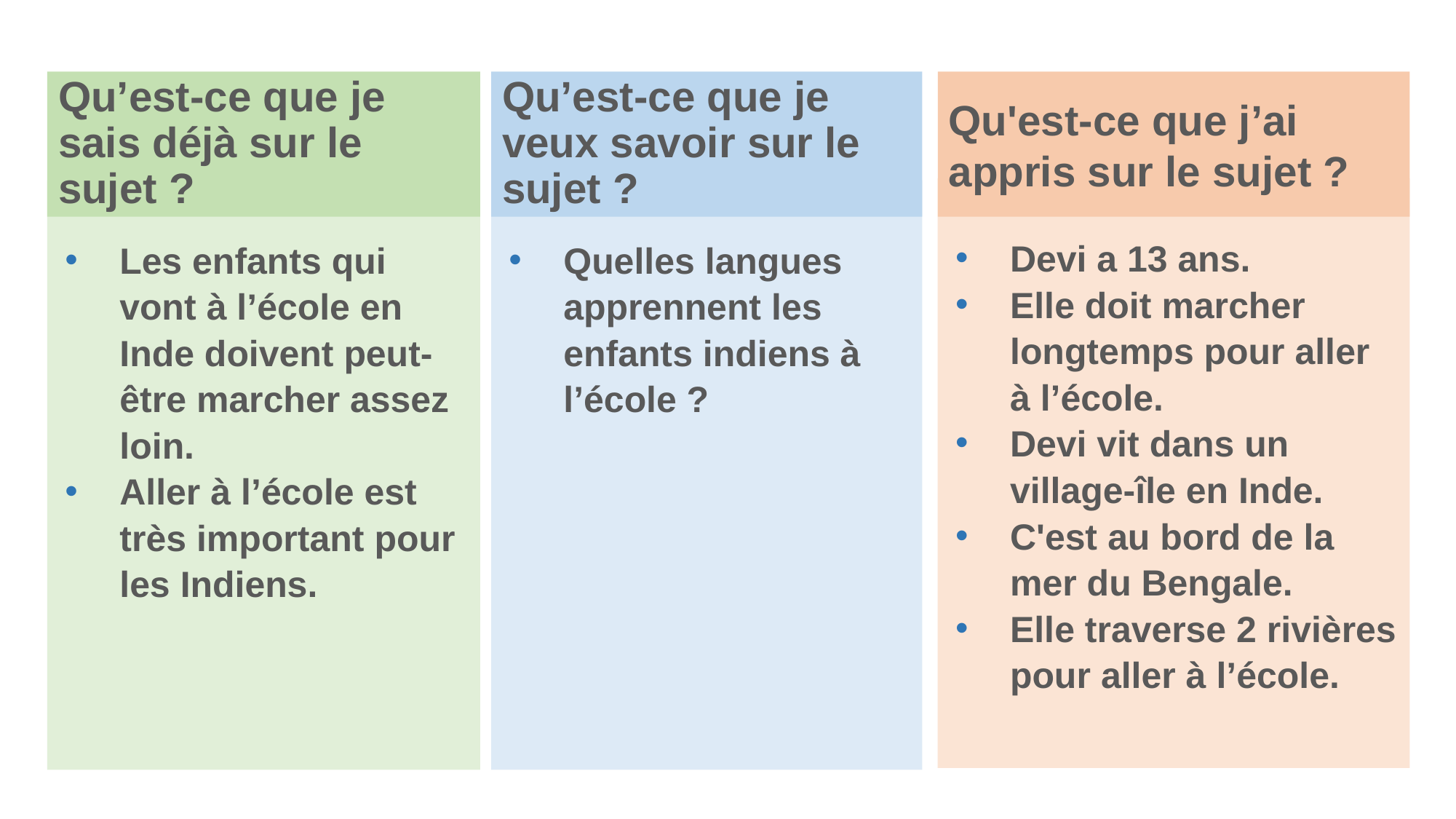

Qu’est-ce que je sais déjà sur le sujet ?
Qu’est-ce que je veux savoir sur le sujet ?
Qu'est-ce que j’ai appris sur le sujet ?
Devi a 13 ans.
Elle doit marcher longtemps pour aller à l’école.
Devi vit dans un village-île en Inde.
C'est au bord de la mer du Bengale.
Elle traverse 2 rivières pour aller à l’école.

Les enfants qui vont à l’école en Inde doivent peut-être marcher assez loin.
Aller à l’école est très important pour les Indiens.
Quelles langues apprennent les enfants indiens à l’école ?